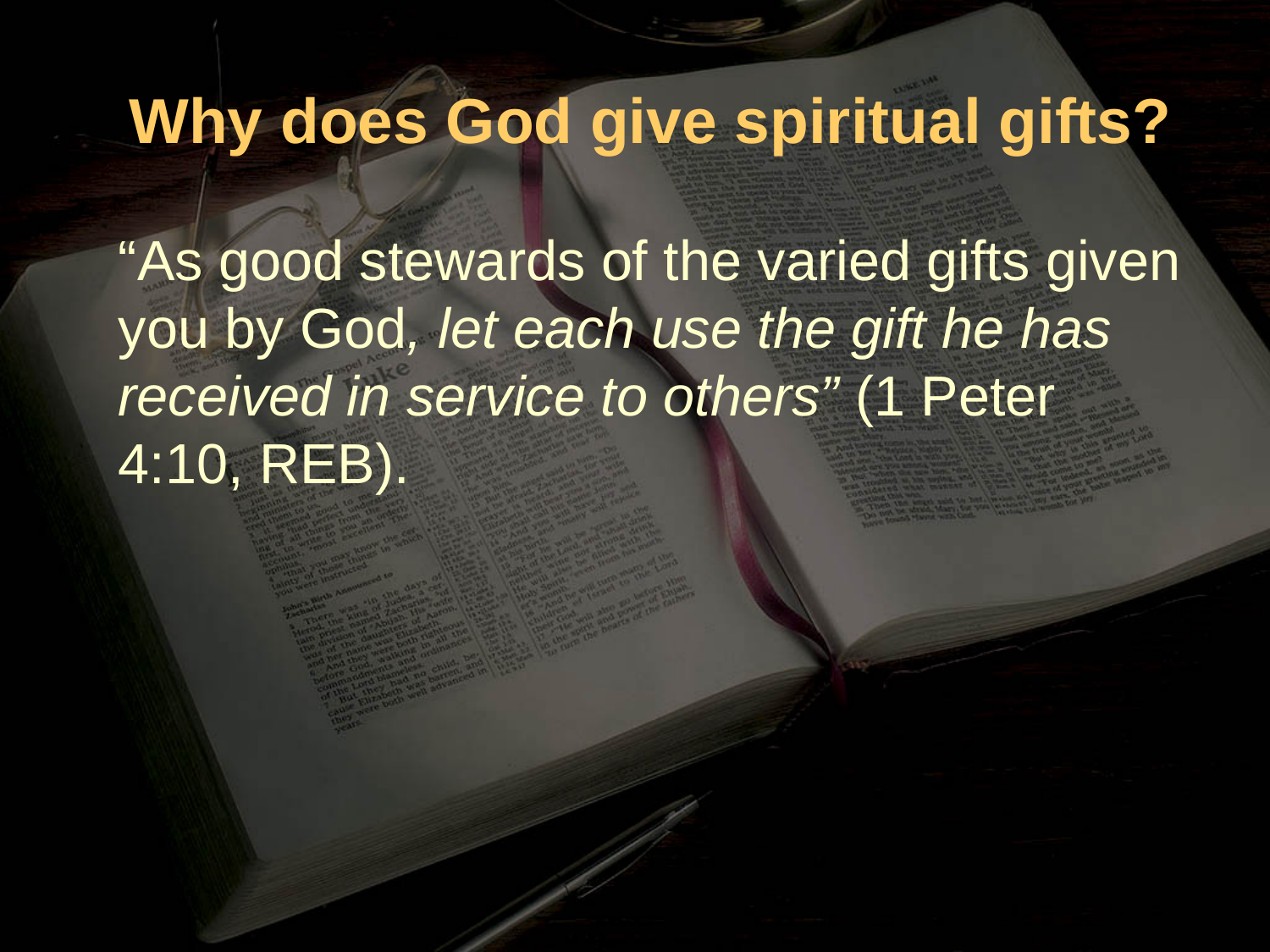

Why does God give spiritual gifts?

“As good stewards of the varied gifts given you by God, let each use the gift he has received in service to others” (1 Peter 4:10, REB).